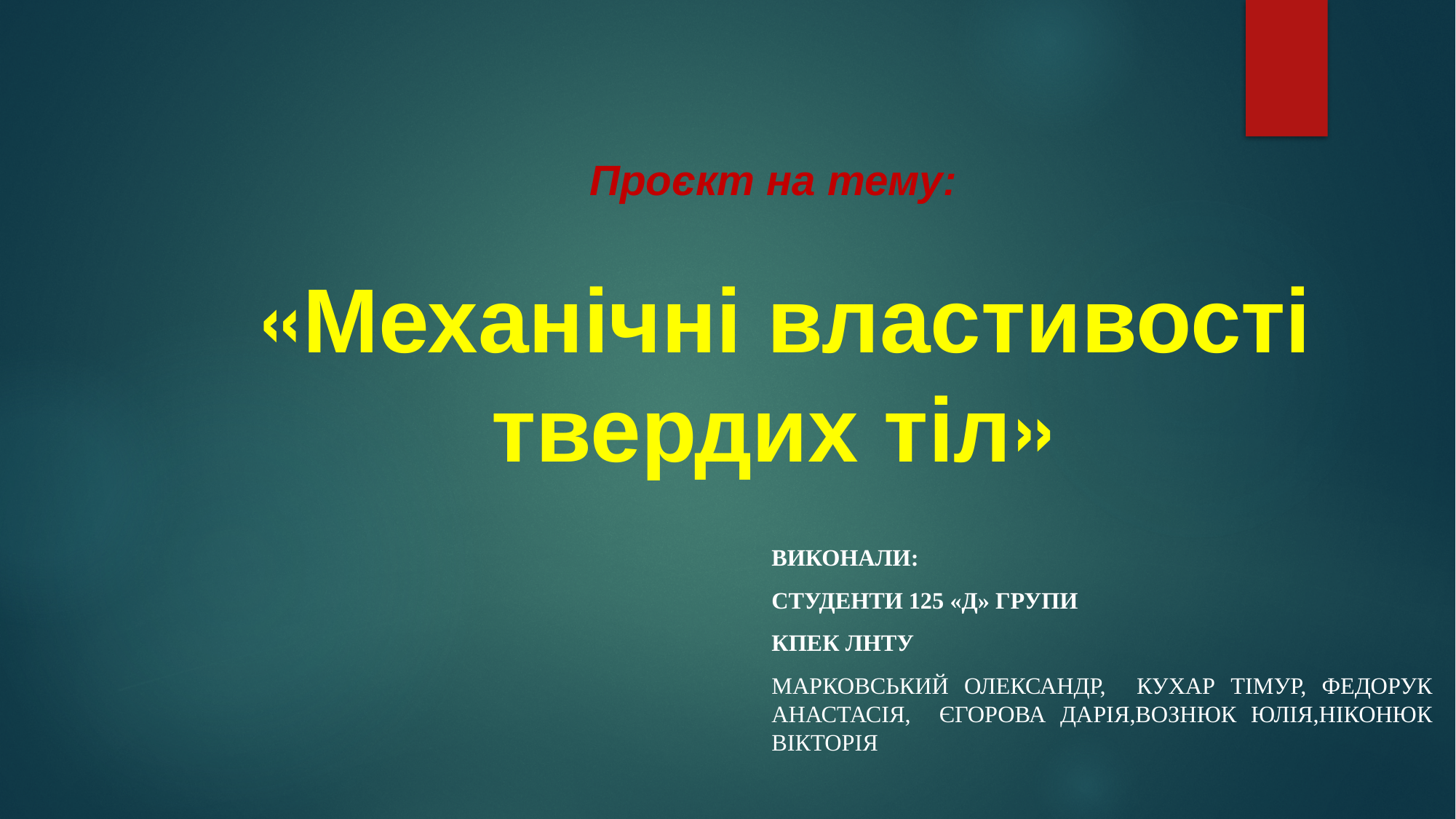

# Проєкт на тему: «Механічні властивості твердих тіл»
ВиконаЛИ:
СтудентИ 125 «д» групи
Кпек лнту
Марковський олександр,  КУХАР ТІМУР, ФЕДОРУК АНАСТАСІЯ,  ЄГОРОВА ДАРІЯ,вознюк юлія,ніконюк вікторія